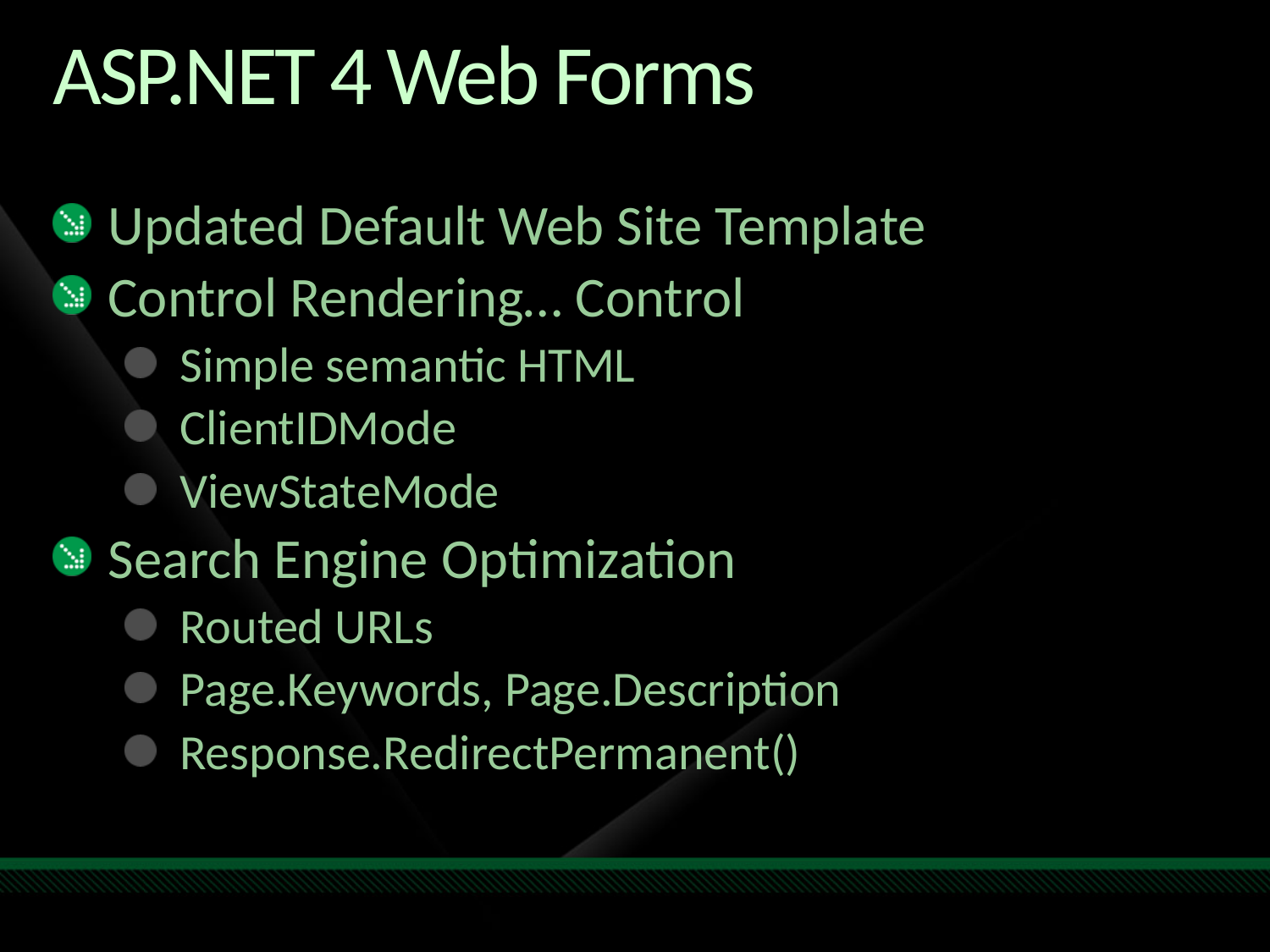

# ASP.NET 4 Web Forms
Updated Default Web Site Template
Control Rendering… Control
Simple semantic HTML
ClientIDMode
ViewStateMode
Search Engine Optimization
Routed URLs
Page.Keywords, Page.Description
Response.RedirectPermanent()